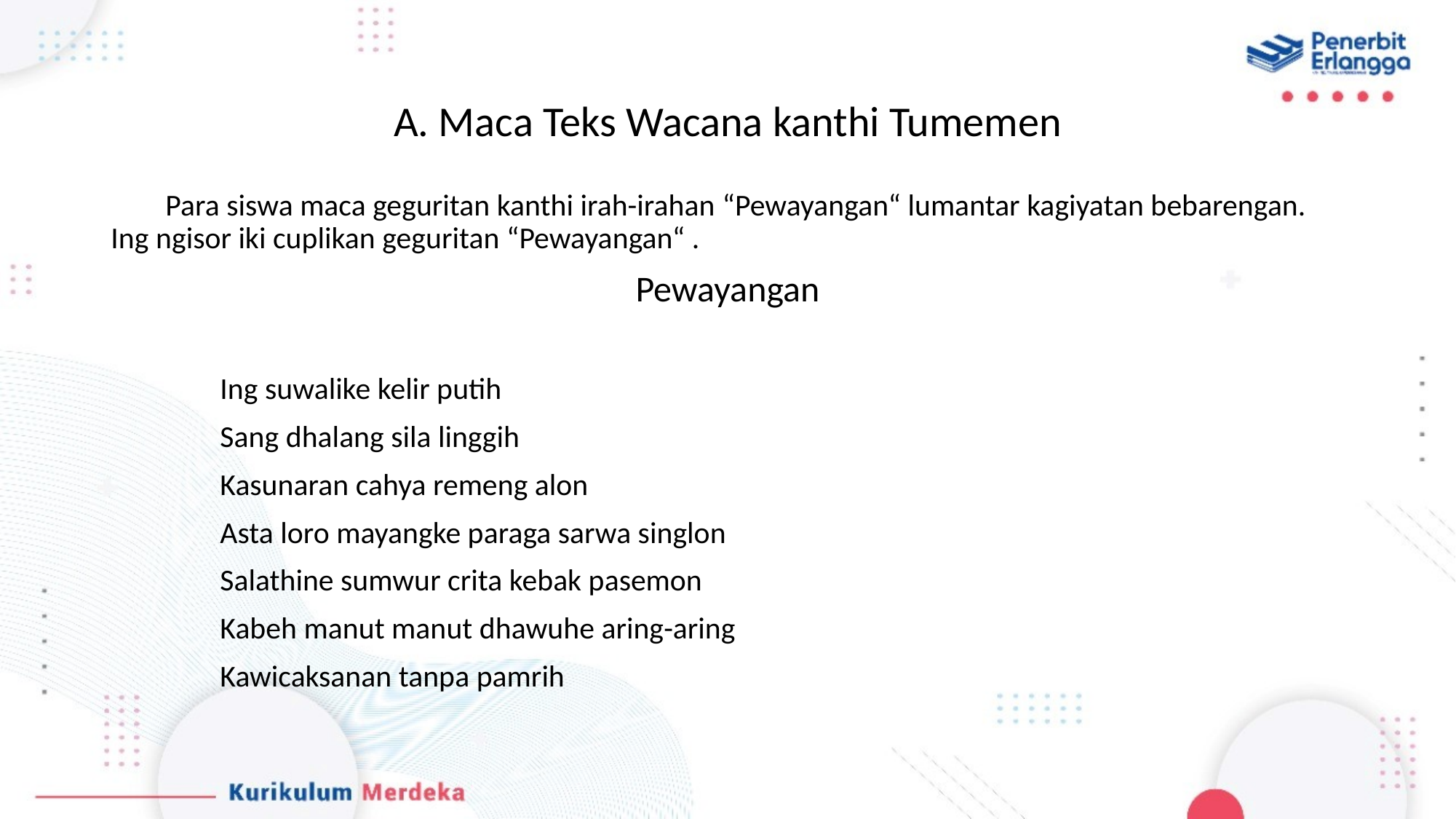

# A. Maca Teks Wacana kanthi Tumemen
Para siswa maca geguritan kanthi irah-irahan “Pewayangan“ lumantar kagiyatan bebarengan. Ing ngisor iki cuplikan geguritan “Pewayangan“ .
Pewayangan

	Ing suwalike kelir putih
	Sang dhalang sila linggih
	Kasunaran cahya remeng alon
	Asta loro mayangke paraga sarwa singlon
	Salathine sumwur crita kebak pasemon
	Kabeh manut manut dhawuhe aring-aring
	Kawicaksanan tanpa pamrih